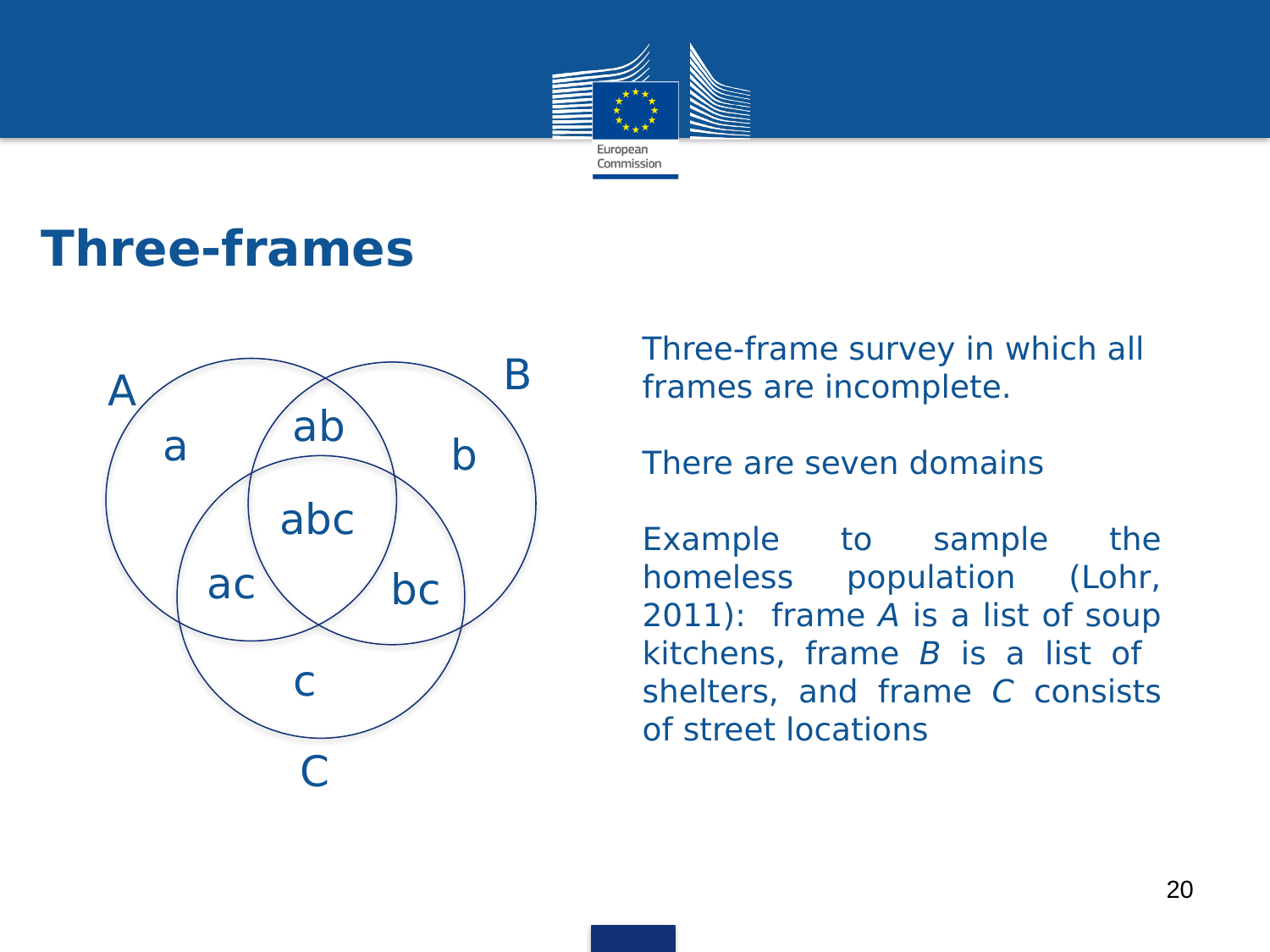

# Three-frames

Three-frame survey in which all
frames are incomplete.

There are seven domains

Example to sample the homeless population (Lohr, 2011):  frame A is a list of soup kitchens, frame B is a list of  shelters, and frame C consists of street locations
B
A

ab
a
b

abc
ac
bc
c
C
20